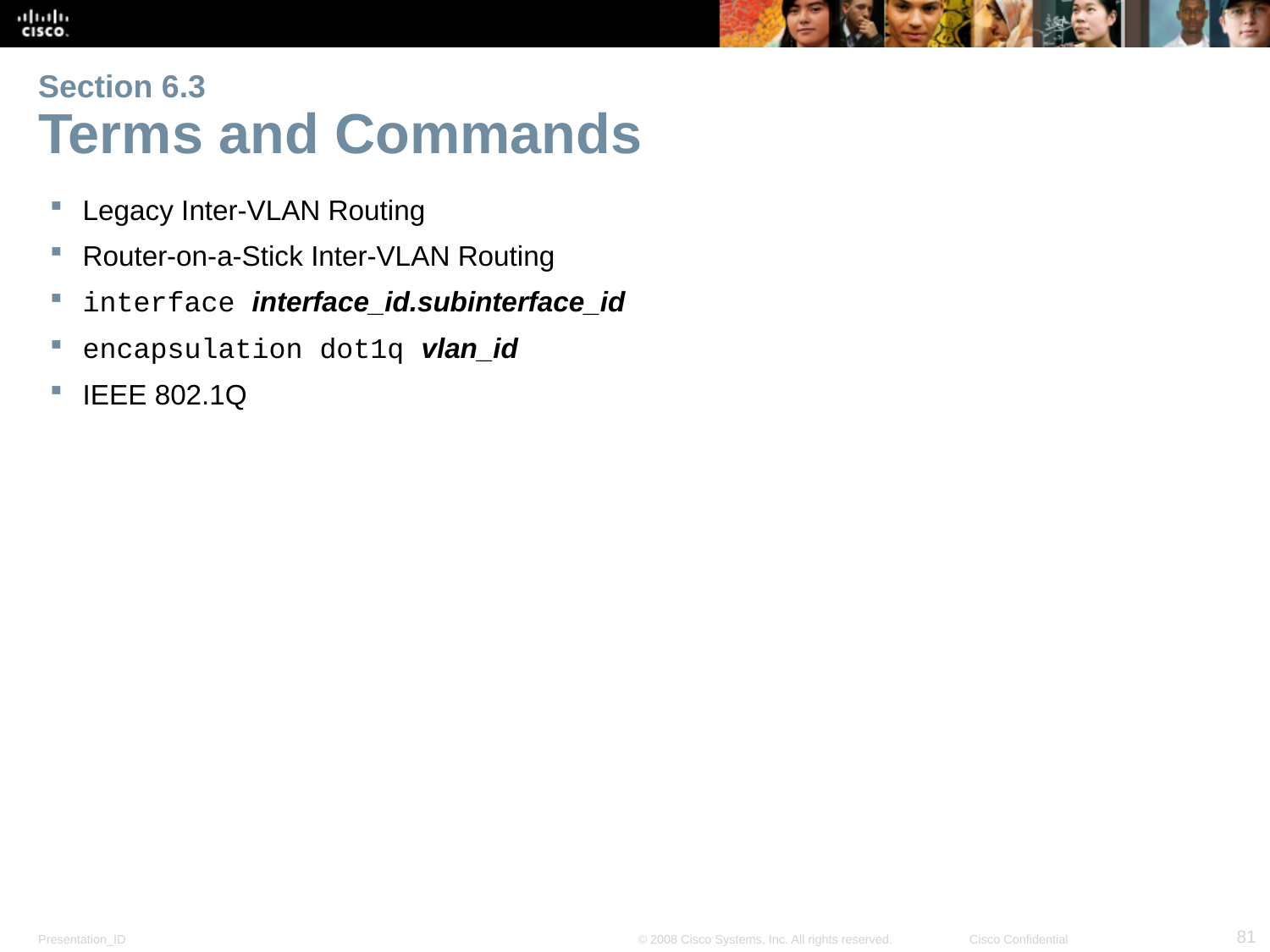

# Section 6.3 Terms and Commands
Legacy Inter-VLAN Routing
Router-on-a-Stick Inter-VLAN Routing
interface interface_id.subinterface_id
encapsulation dot1q vlan_id
IEEE 802.1Q